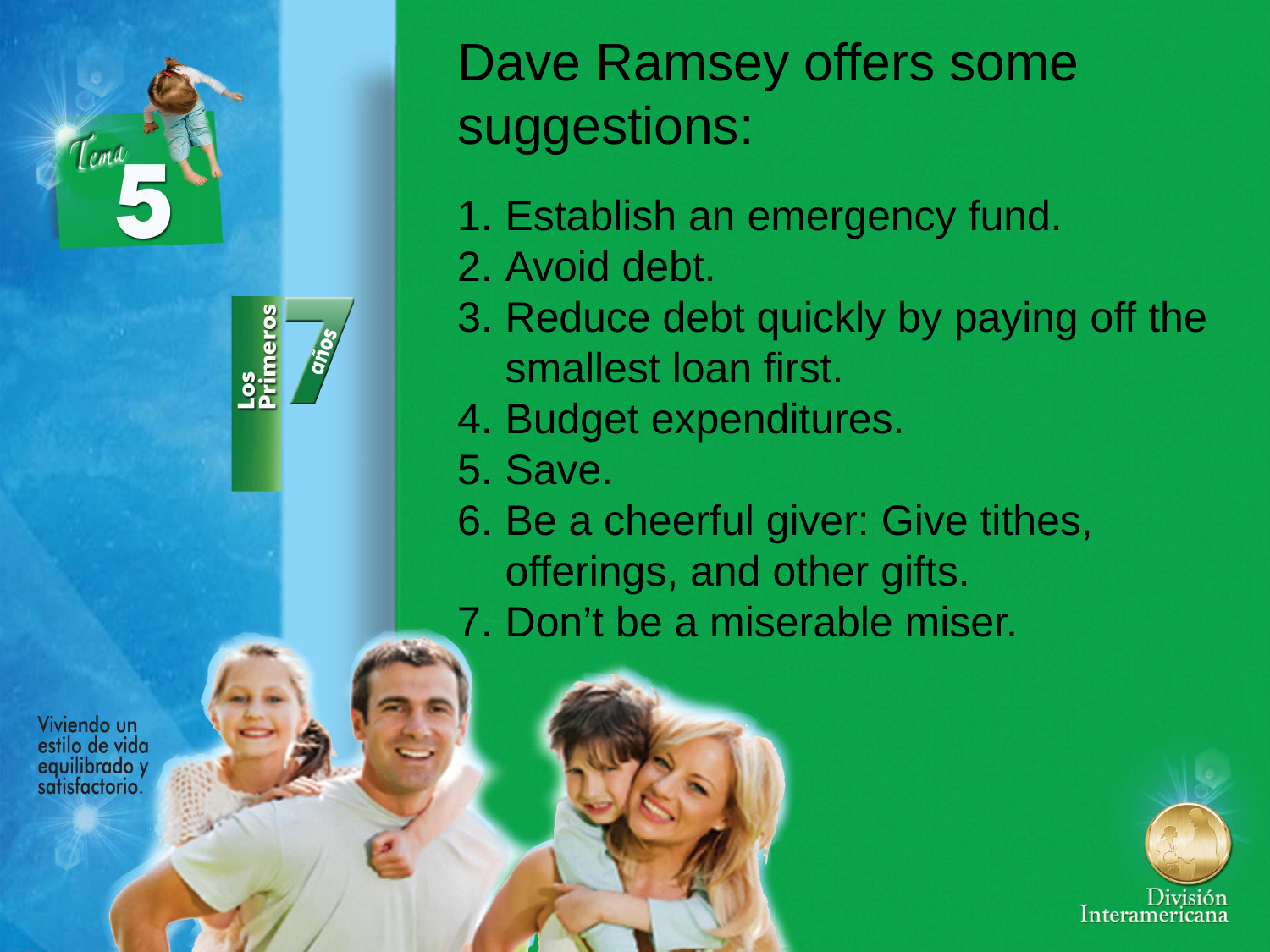

Dave Ramsey offers some suggestions:

Establish an emergency fund.
Avoid debt.
Reduce debt quickly by paying off the smallest loan first.
Budget expenditures.
Save.
Be a cheerful giver: Give tithes, offerings, and other gifts.
Don’t be a miserable miser.